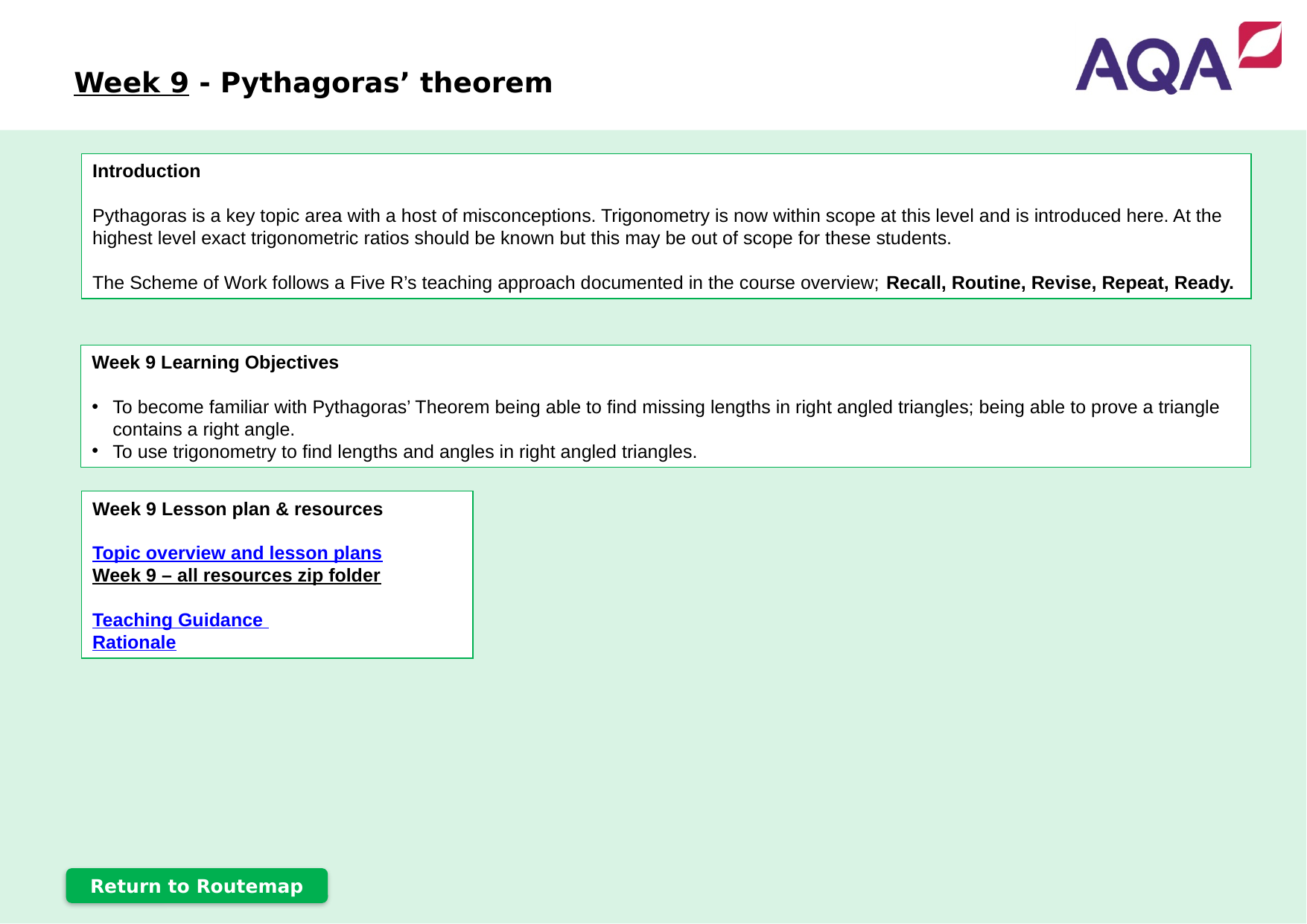

Week 9 - Pythagoras’ theorem
Introduction

Pythagoras is a key topic area with a host of misconceptions. Trigonometry is now within scope at this level and is introduced here. At the highest level exact trigonometric ratios should be known but this may be out of scope for these students.

The Scheme of Work follows a Five R’s teaching approach documented in the course overview; Recall, Routine, Revise, Repeat, Ready.
Week 9 Learning Objectives

To become familiar with Pythagoras’ Theorem being able to find missing lengths in right angled triangles; being able to prove a triangle contains a right angle.
To use trigonometry to find lengths and angles in right angled triangles.
Week 9 Lesson plan & resources

Topic overview and lesson plans
Week 9 – all resources zip folder

Teaching Guidance
Rationale